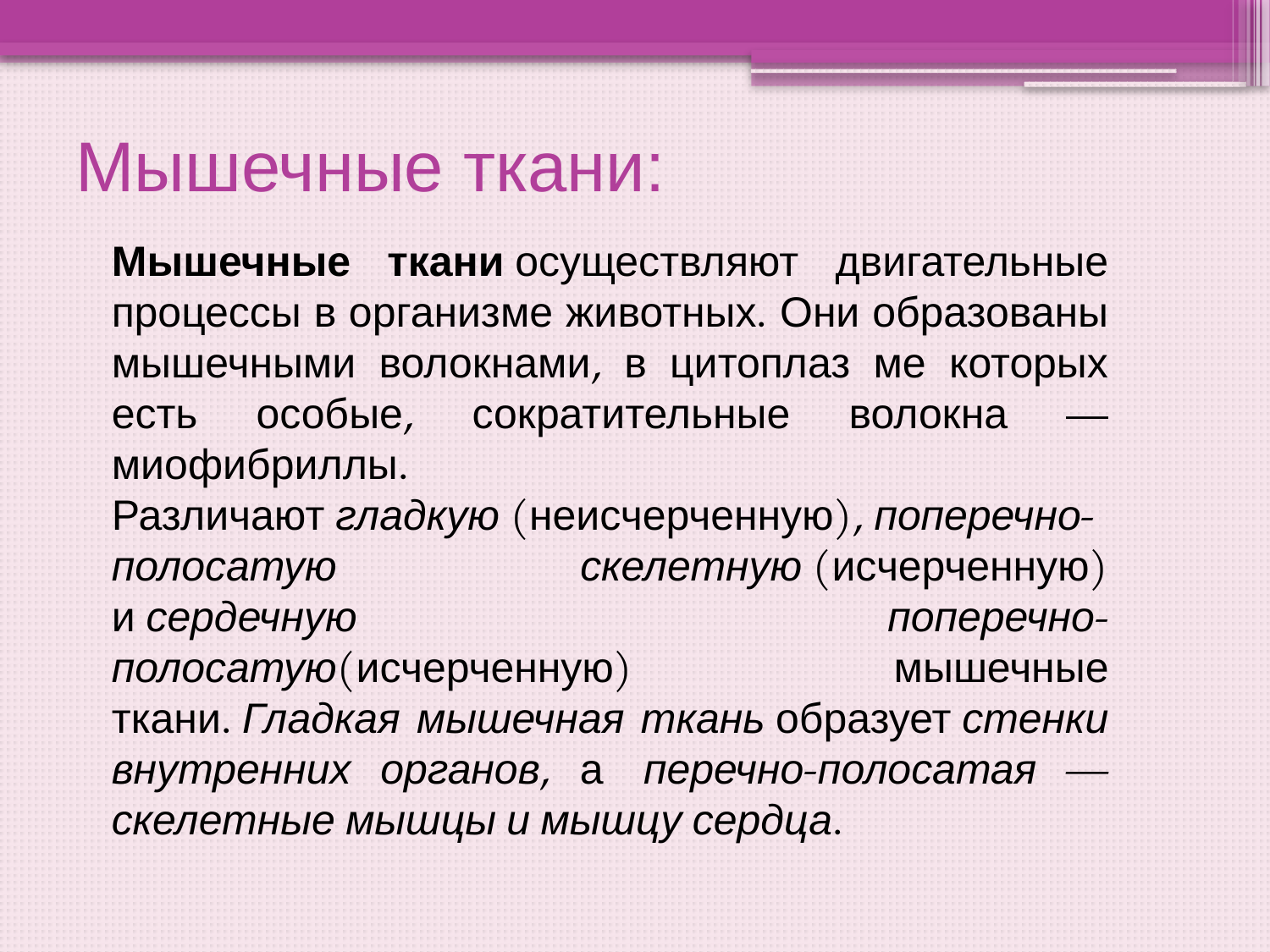

# Мышечные ткани:
Мышечные ткани осуществляют двигательные процессы в организме животных. Они образованы мышечными волокнами, в цитоплаз ме которых есть особые, сократительные волокна — миофибриллы.
Различают гладкую (неисчерченную), поперечно-полосатую скелетную (исчерченную) и сердечную поперечно-полосатую(исчерченную) мышечные ткани. Гладкая мышечная ткань образует стенки внутренних органов, а  перечно-полосатая — скелетные мышцы и мышцу сердца.